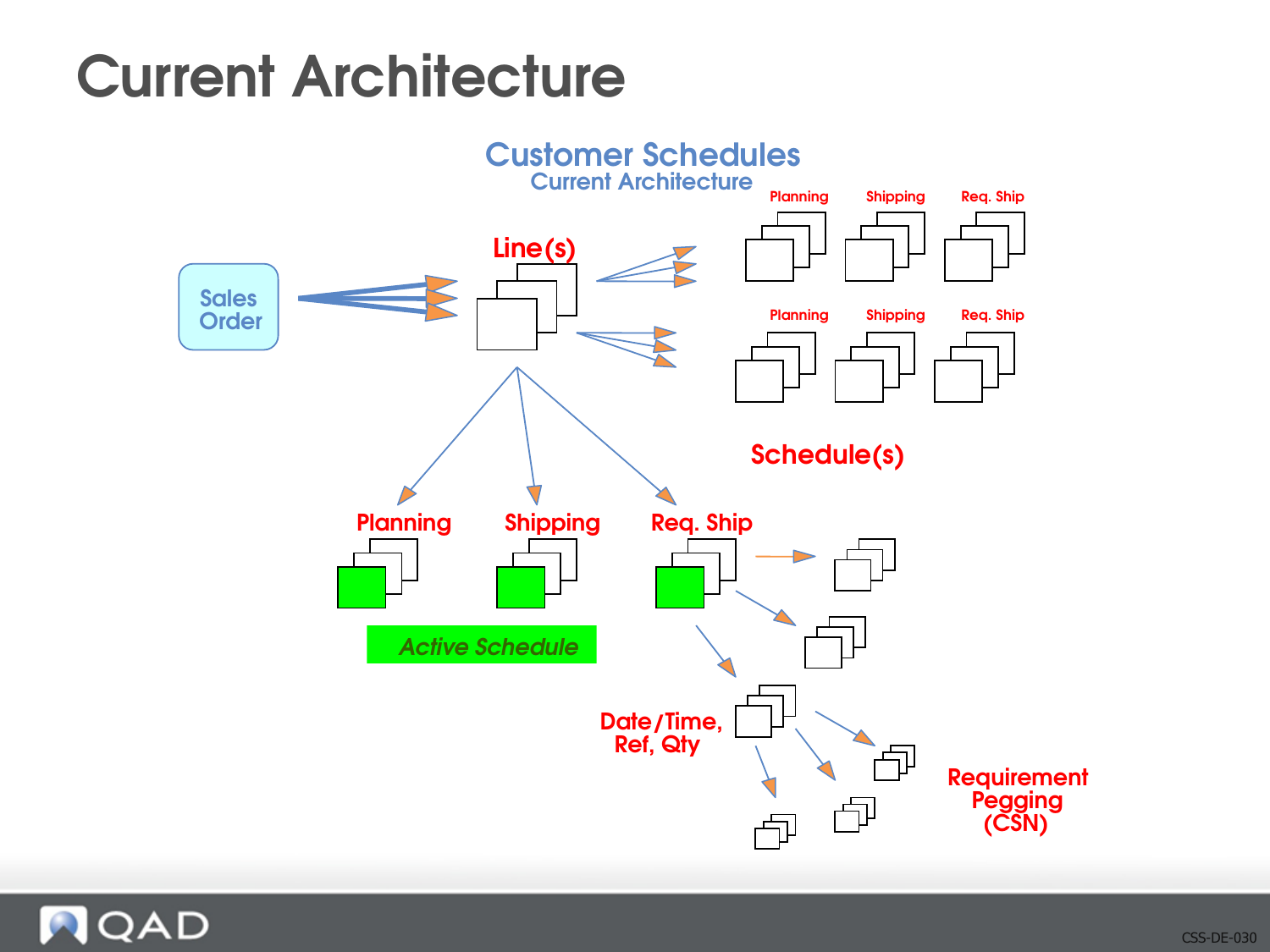

# Current Architecture
Customer Schedules
Current Architecture
Planning
Shipping
Req. Ship

Line(s)

Sales

Order
Planning
Shipping
Req. Ship

Schedule(s)

Planning
Shipping
Req. Ship

Active Schedule

Date/Time,

Ref, Qty

Requirement

Pegging

(CSN)

CSS-DE-030